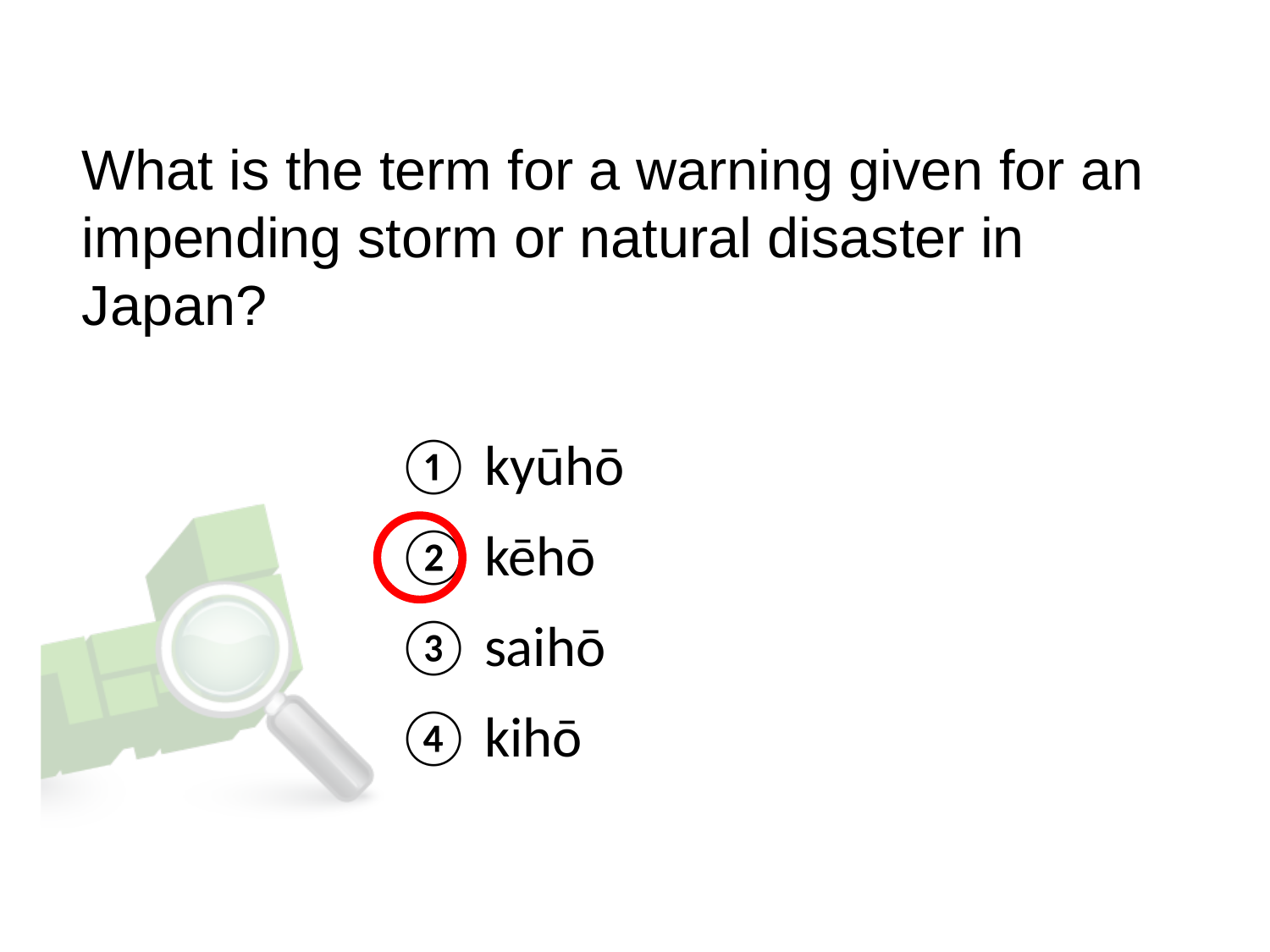

# What is the term for a warning given for an impending storm or natural disaster in Japan?
① kyūhō
② kēhō
③ saihō
④ kihō